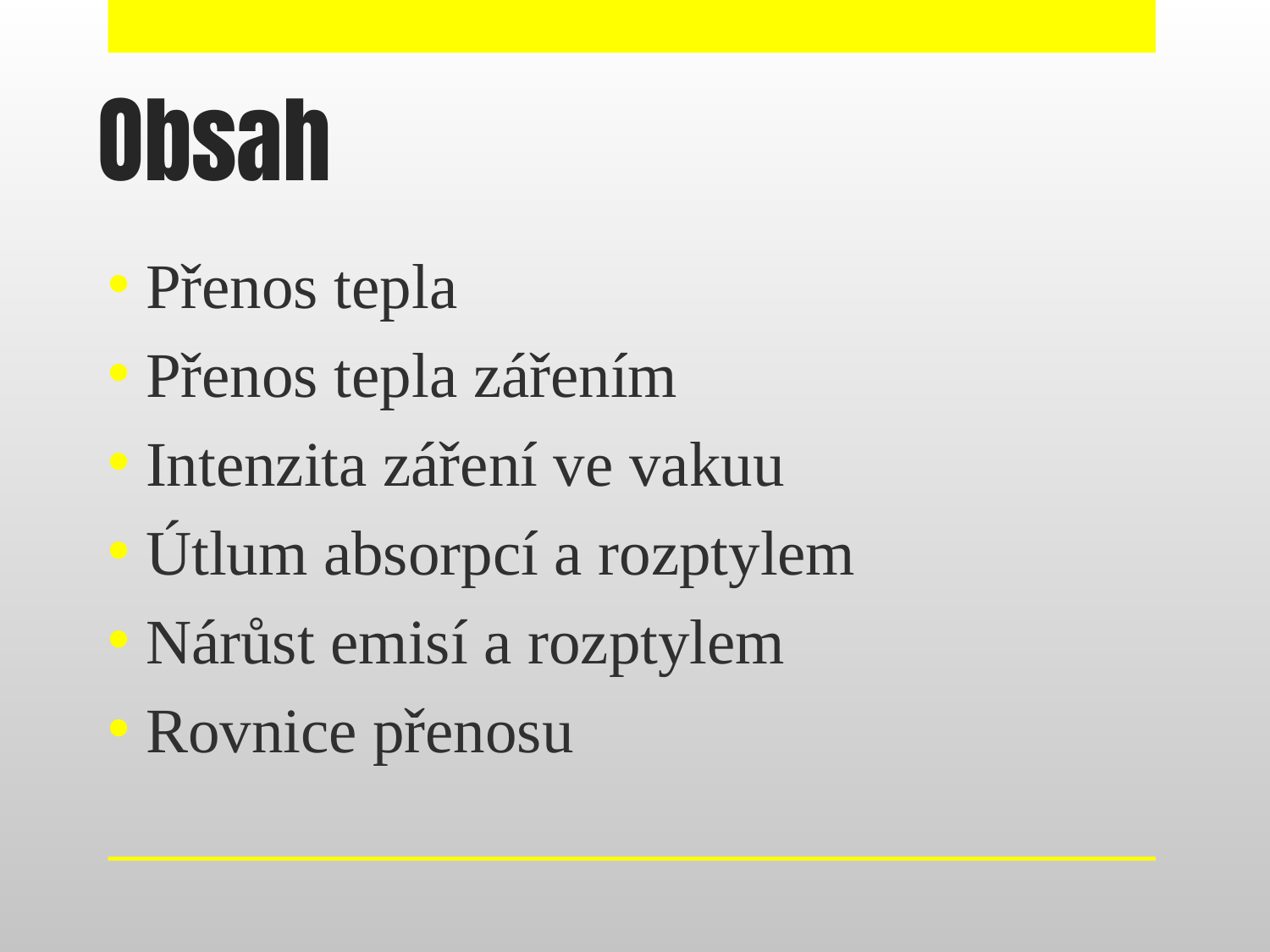

# Obsah
Přenos tepla
Přenos tepla zářením
Intenzita záření ve vakuu
Útlum absorpcí a rozptylem
Nárůst emisí a rozptylem
Rovnice přenosu